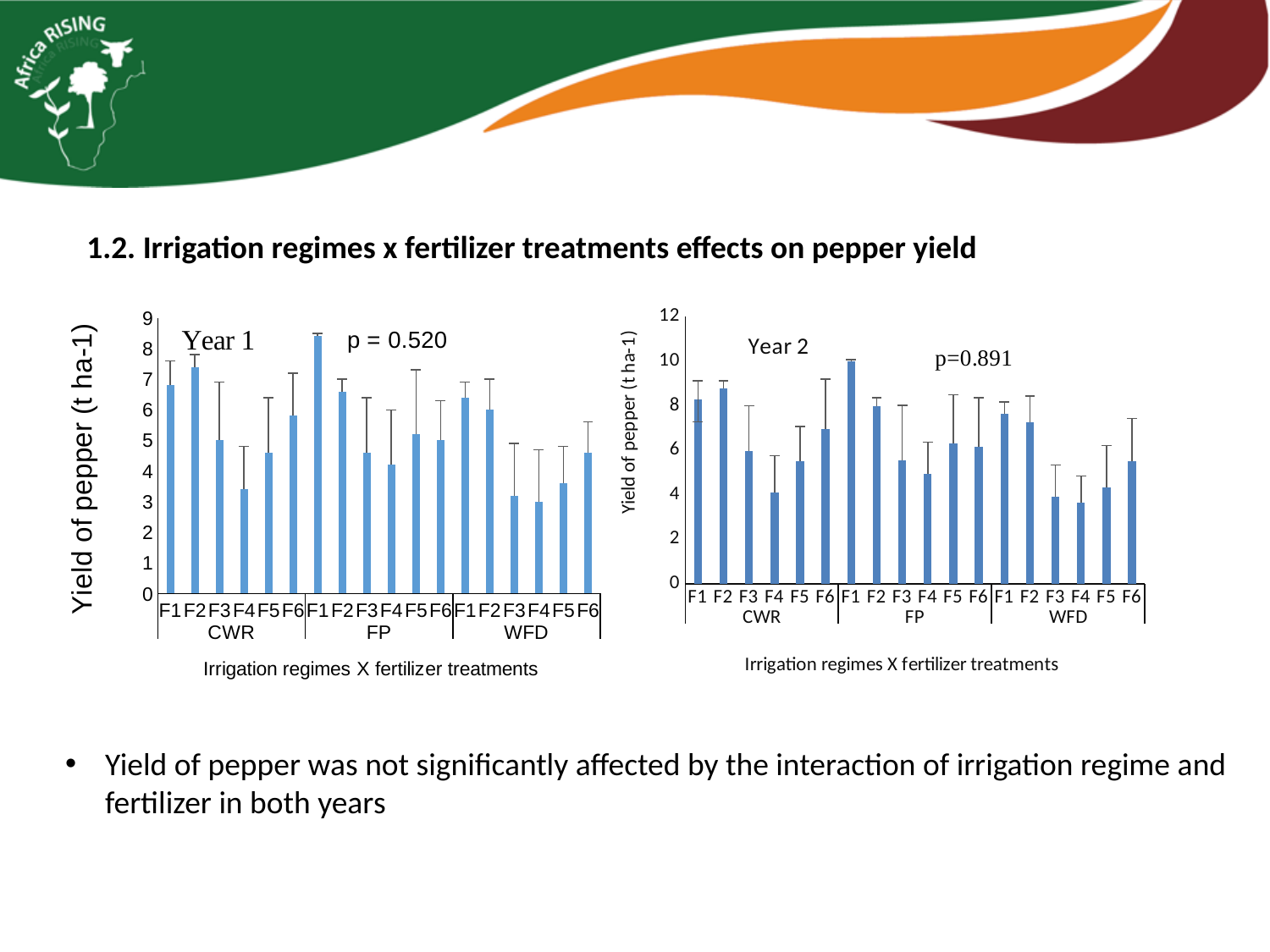

1.2. Irrigation regimes x fertilizer treatments effects on pepper yield

### Chart: p = 0.520

| Category |  |
|---|---|
| F1 | 6.8 |
| F2 | 7.4 |
| F3 | 5.0 |
| F4 | 3.4 |
| F5 | 4.6 |
| F6 | 5.8 |
| F1 | 8.4 |
| F2 | 6.6 |
| F3 | 4.6 |
| F4 | 4.2 |
| F5 | 5.2 |
| F6 | 5.0 |
| F1 | 6.4 |
| F2 | 6.0 |
| F3 | 3.2 |
| F4 | 3.0 |
| F5 | 3.6 |
| F6 | 4.6 |

### Chart: Year 2

| Category | yield  |
|---|---|
| F1 | 8.27 |
| F2 | 8.77 |
| F3 | 5.9567 |
| F4 | 4.1 |
| F5 | 5.52 |
| F6 | 6.9367 |
| F1 | 9.98 |
| F2 | 7.9633 |
| F3 | 5.5267 |
| F4 | 4.9467 |
| F5 | 6.3167 |
| F6 | 6.14 |
| F1 | 7.6433 |
| F2 | 7.2533 |
| F3 | 3.9033 |
| F4 | 3.6433 |
| F5 | 4.3233 |
| F6 | 5.49 |
Yield of pepper was not significantly affected by the interaction of irrigation regime and fertilizer in both years